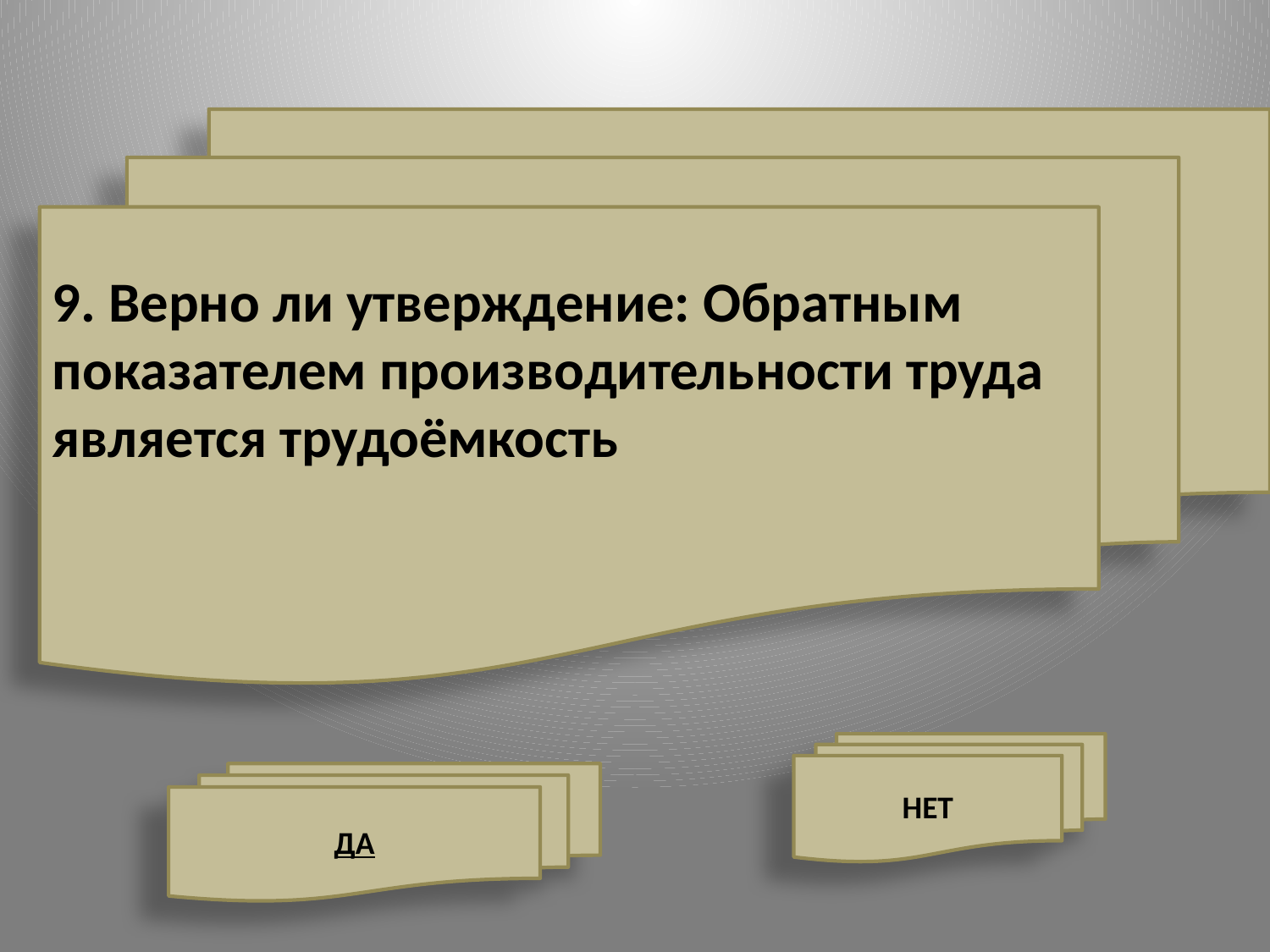

9. Верно ли утверждение: Обратным показателем производительности труда является трудоёмкость

НЕТ
ДА